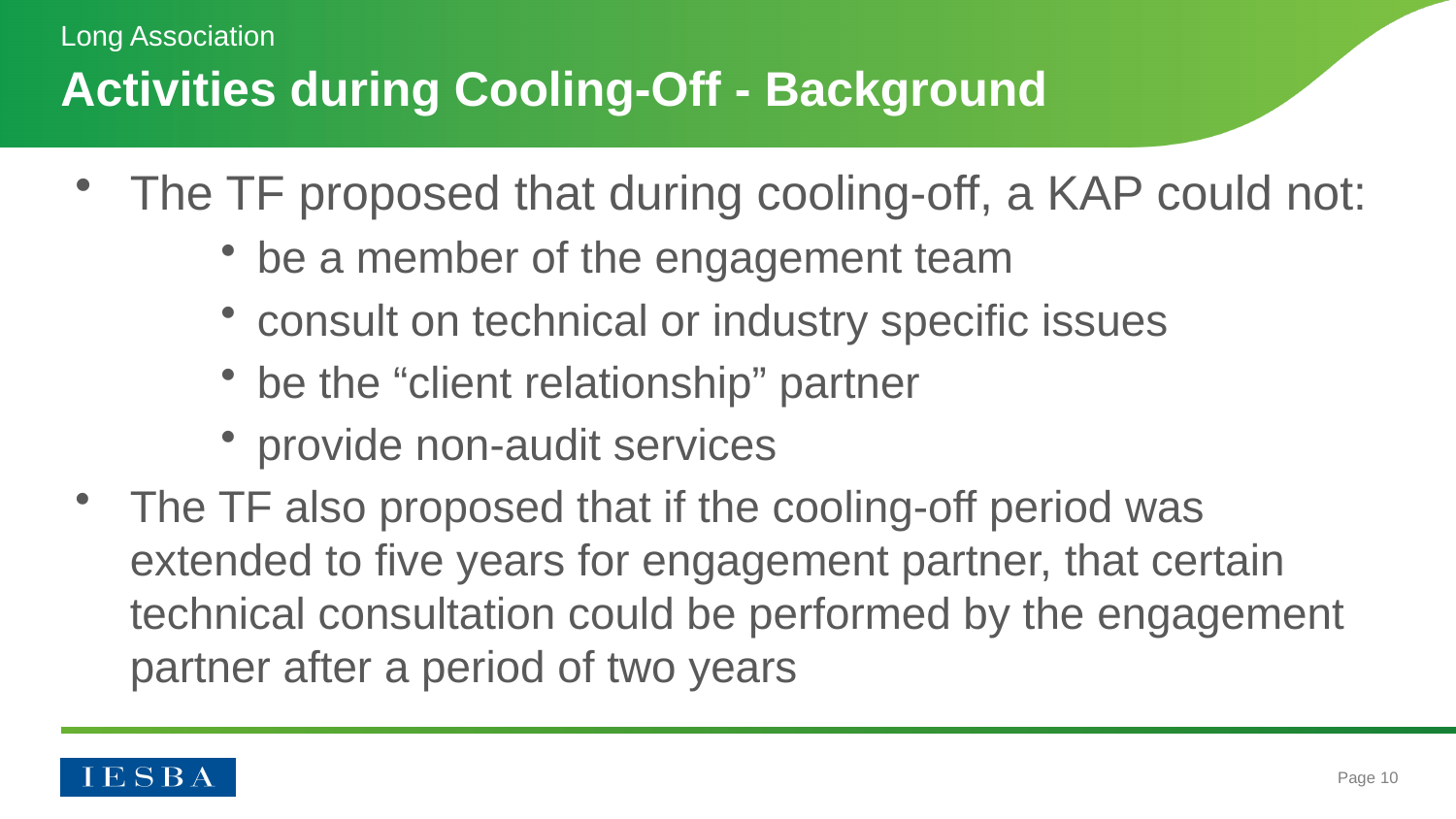

Long Association

# Activities during Cooling-Off - Background
The TF proposed that during cooling-off, a KAP could not:
be a member of the engagement team
consult on technical or industry specific issues
be the “client relationship” partner
provide non-audit services
The TF also proposed that if the cooling-off period was extended to five years for engagement partner, that certain technical consultation could be performed by the engagement partner after a period of two years